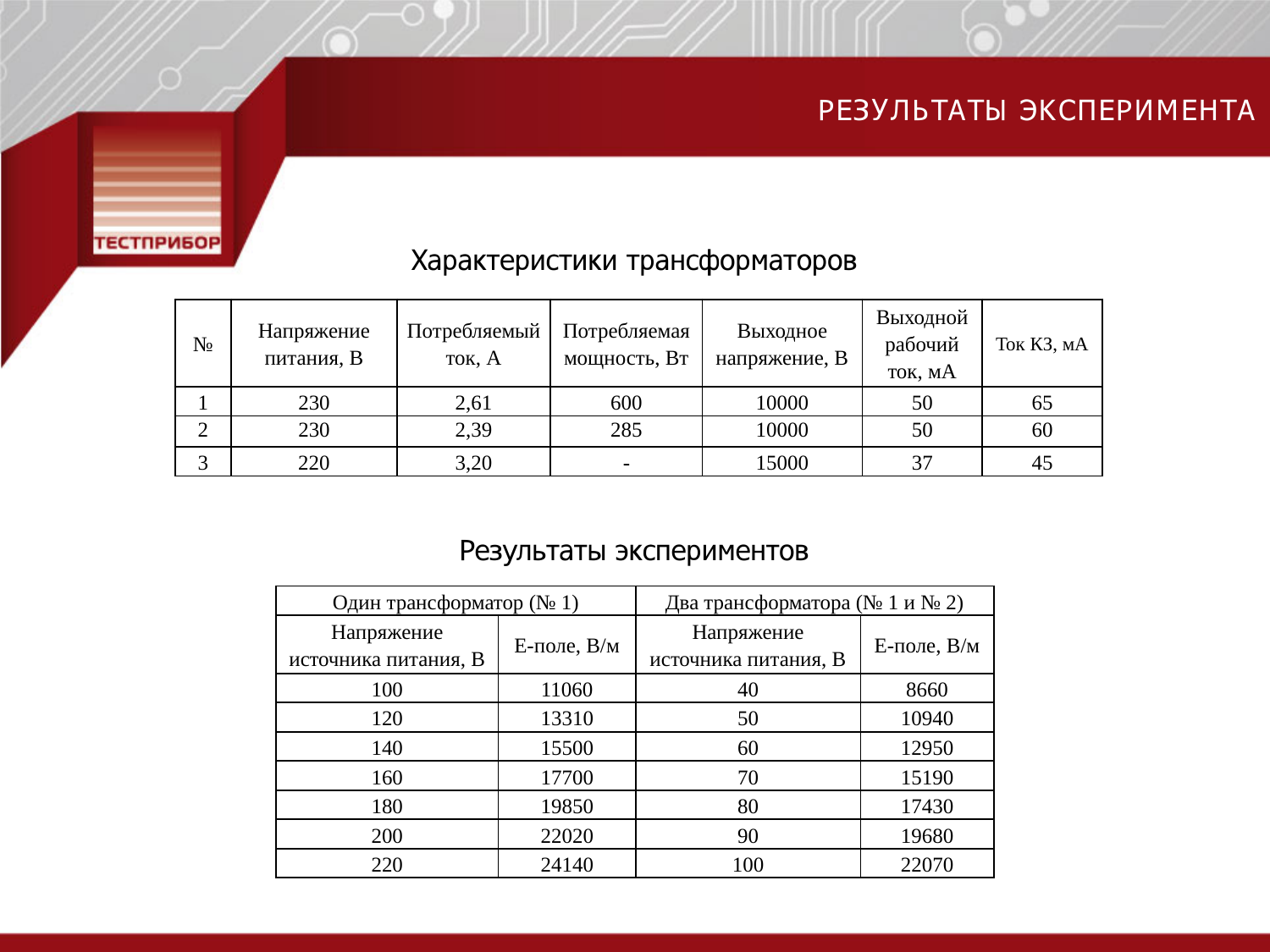

Результаты Эксперимента
Характеристики трансформаторов
| № | Напряжение питания, В | Потребляемый ток, А | Потребляемая мощность, Вт | Выходное напряжение, В | Выходной рабочий ток, мА | Ток КЗ, мА |
| --- | --- | --- | --- | --- | --- | --- |
| 1 | 230 | 2,61 | 600 | 10000 | 50 | 65 |
| 2 | 230 | 2,39 | 285 | 10000 | 50 | 60 |
| --- | --- | --- | --- | --- | --- | --- |
| 3 | 220 | 3,20 | - | 15000 | 37 | 45 |
Результаты экспериментов
| Один трансформатор (№ 1) |  | Два трансформатора (№ 1 и № 2) |  |
| --- | --- | --- | --- |
| Напряжение источника питания, В | Е-поле, В/м | Напряжение источника питания, В | Е-поле, В/м |
| 100 | 11060 | 40 | 8660 |
| 120 | 13310 | 50 | 10940 |
| 140 | 15500 | 60 | 12950 |
| 160 | 17700 | 70 | 15190 |
| 180 | 19850 | 80 | 17430 |
| 200 | 22020 | 90 | 19680 |
| 220 | 24140 | 100 | 22070 |